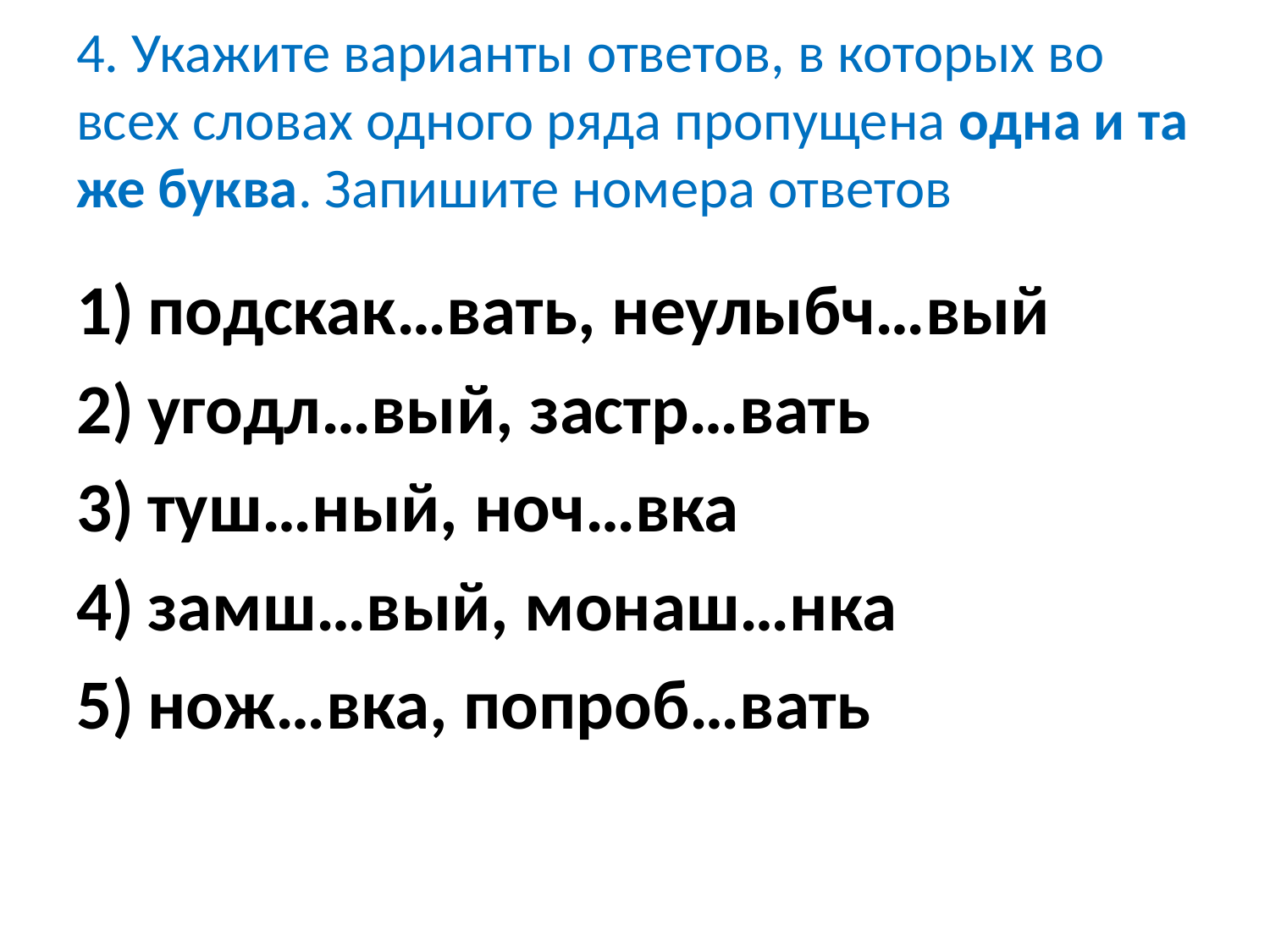

# 4. Укажите варианты ответов, в которых во всех словах одного ряда пропущена одна и та же буква. Запишите номера ответов
подскак…вать, неулыбч…вый
угодл…вый, застр…вать
туш…ный, ноч…вка
замш…вый, монаш…нка
нож…вка, попроб…вать